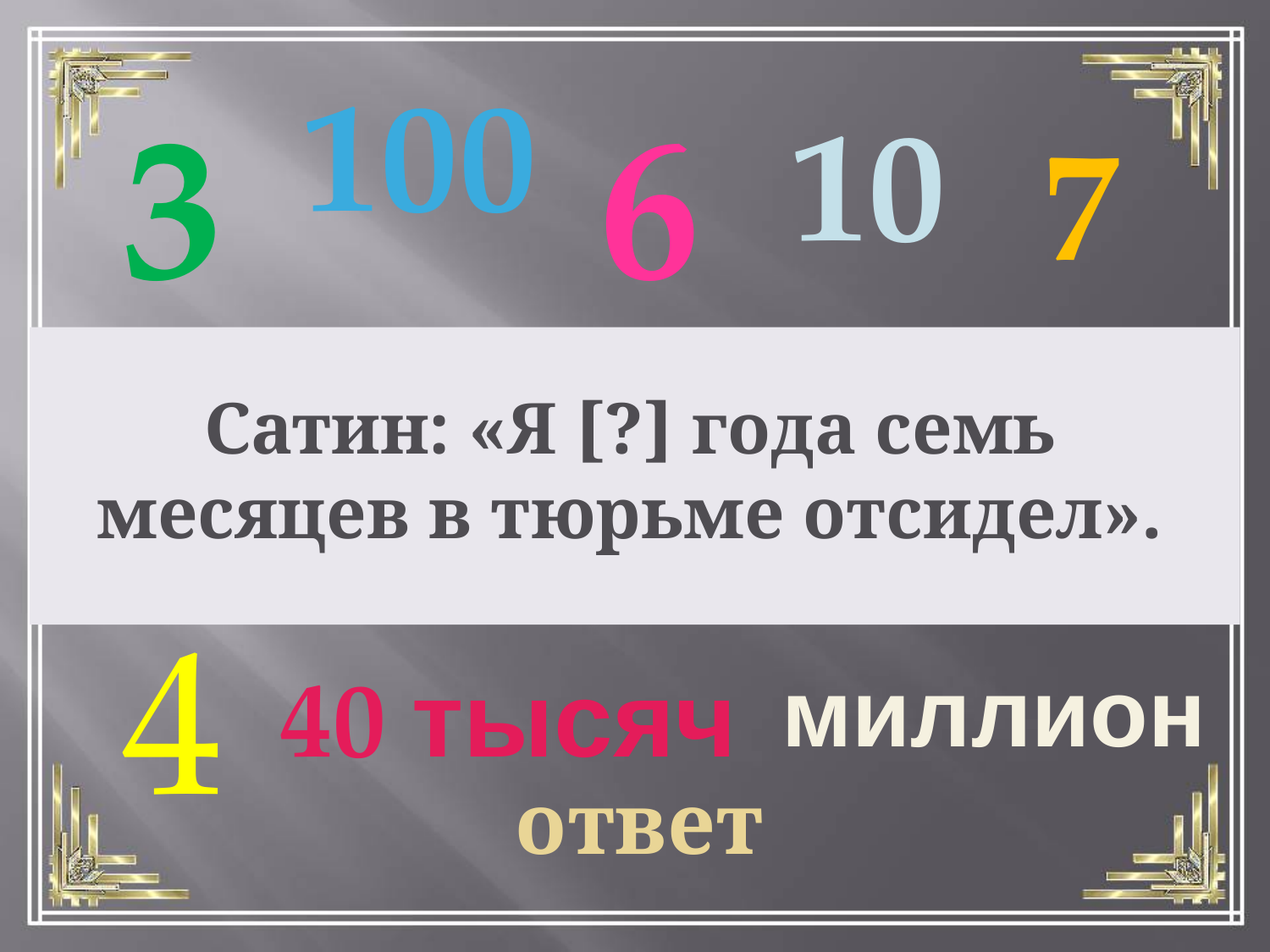

100
3
6
10
7

Сатин: «Я [?] года семь месяцев в тюрьме отсидел».
4
  миллион
40 тысяч
ответ